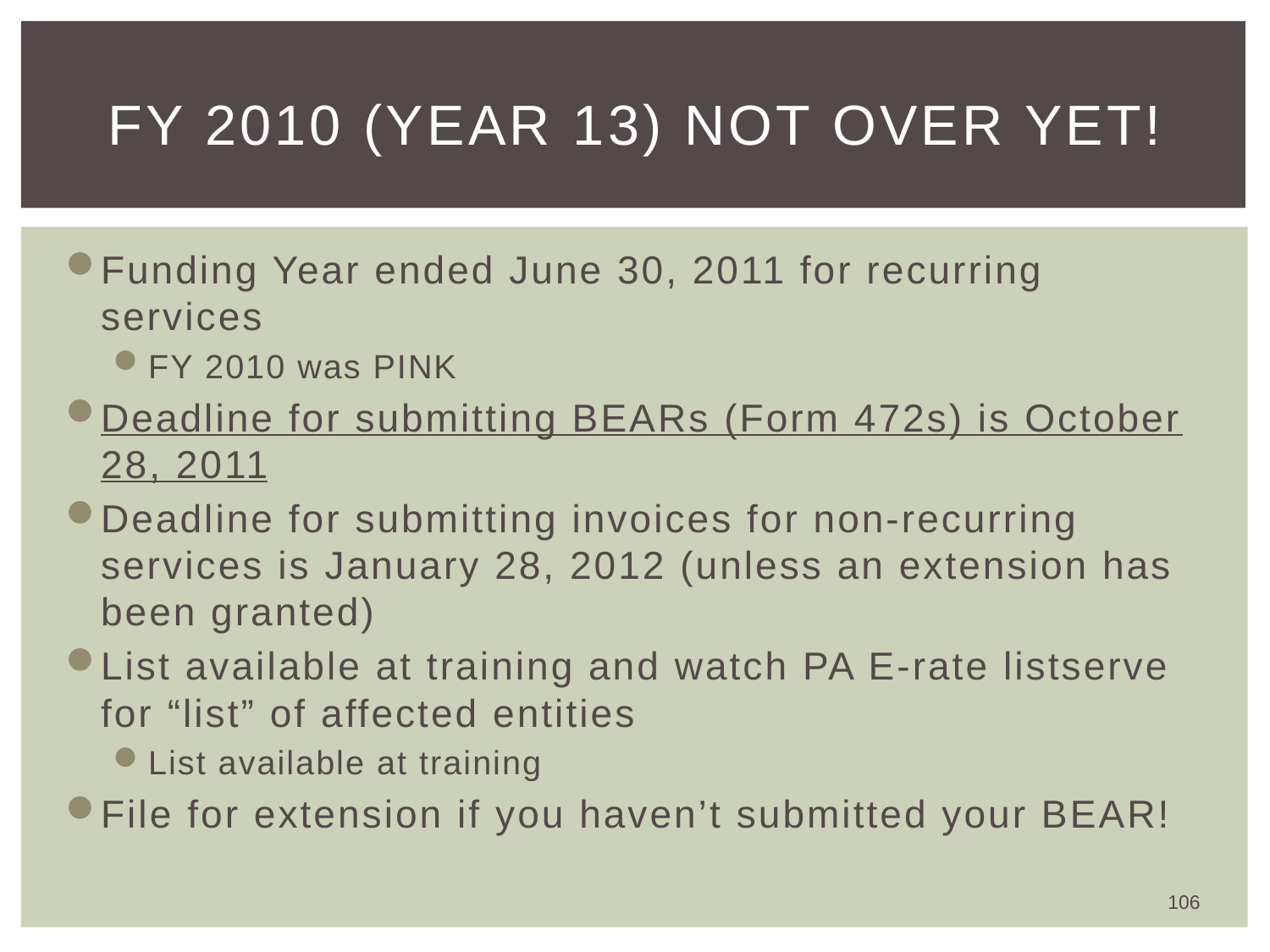

# FY 2010 (Year 13) Not Over Yet!
Funding Year ended June 30, 2011 for recurring services
FY 2010 was PINK
Deadline for submitting BEARs (Form 472s) is October 28, 2011
Deadline for submitting invoices for non-recurring services is January 28, 2012 (unless an extension has been granted)
List available at training and watch PA E-rate listserve for “list” of affected entities
List available at training
File for extension if you haven’t submitted your BEAR!
106